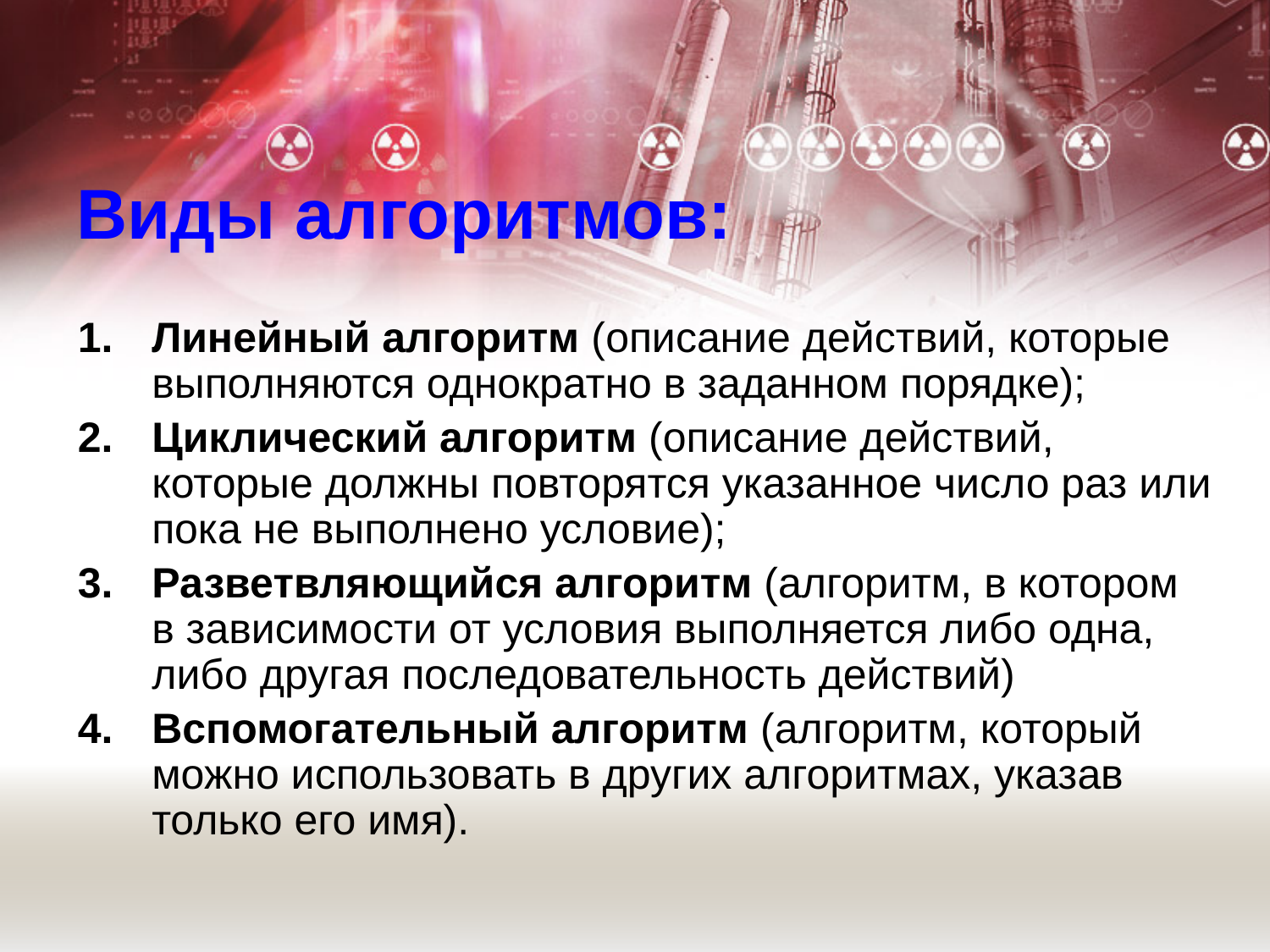

# Виды алгоритмов:
Линейный алгоритм (описание действий, которые выполняются однократно в заданном порядке);
Циклический алгоритм (описание действий, которые должны повторятся указанное число раз или пока не выполнено условие);
Разветвляющийся алгоритм (алгоритм, в котором в зависимости от условия выполняется либо одна, либо другая последовательность действий)
Вспомогательный алгоритм (алгоритм, который можно использовать в других алгоритмах, указав только его имя).